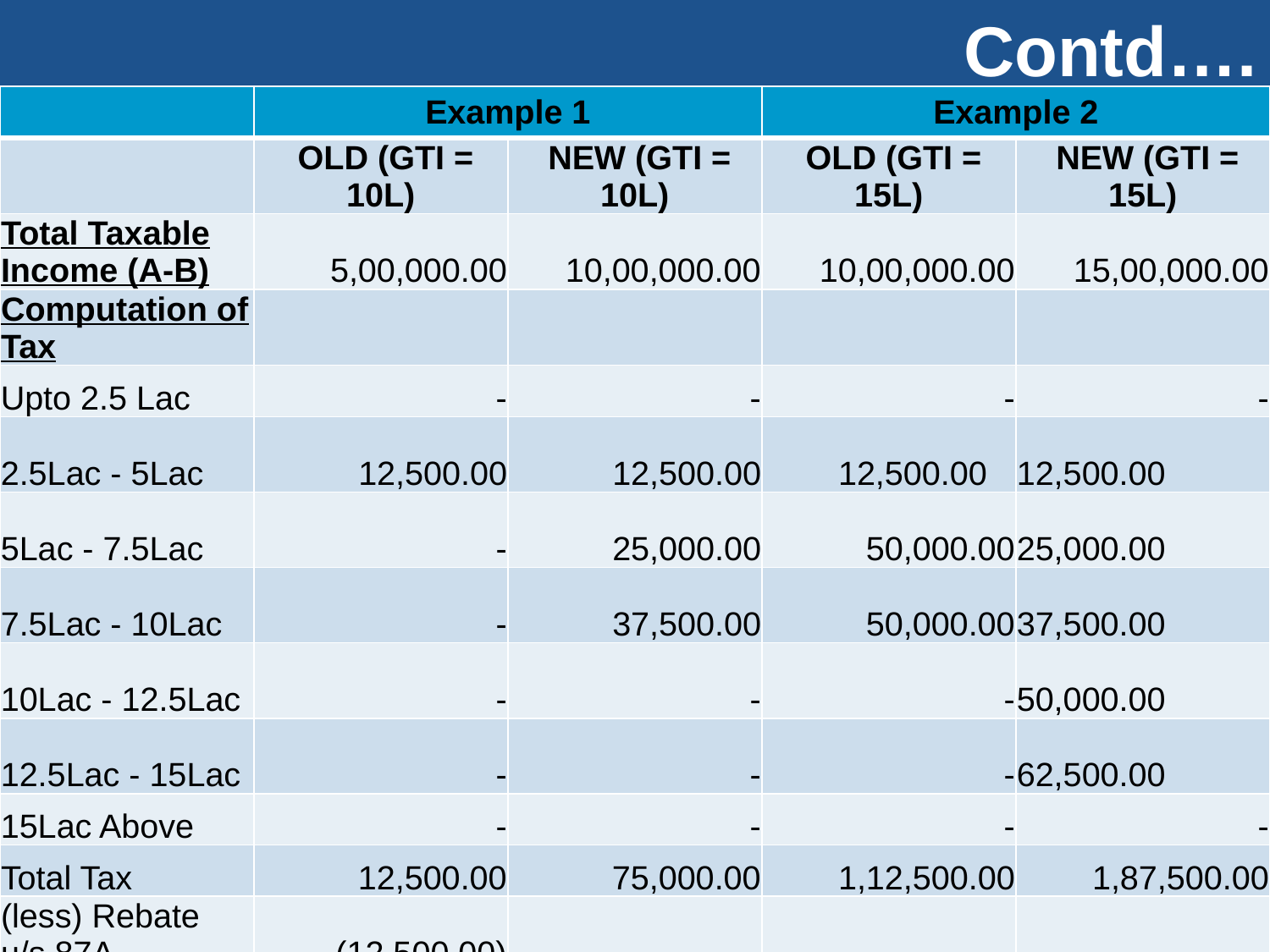

Contd….
#
|  | Example 1 |  | Example 2 |  |
| --- | --- | --- | --- | --- |
|  | OLD (GTI = 10L) | NEW (GTI = 10L) | OLD (GTI = 15L) | NEW (GTI = 15L) |
| Total Taxable Income (A-B) | 5,00,000.00 | 10,00,000.00 | 10,00,000.00 | 15,00,000.00 |
| Computation of Tax |  |  |  |  |
| Upto 2.5 Lac | - | - | - | - |
| 2.5Lac - 5Lac | 12,500.00 | 12,500.00 | 12,500.00 | 12,500.00 |
| 5Lac - 7.5Lac | - | 25,000.00 | 50,000.00 | 25,000.00 |
| 7.5Lac - 10Lac | - | 37,500.00 | 50,000.00 | 37,500.00 |
| 10Lac - 12.5Lac | - | - | - | 50,000.00 |
| 12.5Lac - 15Lac | - | - | - | 62,500.00 |
| 15Lac Above | - | - | - | - |
| Total Tax | 12,500.00 | 75,000.00 | 1,12,500.00 | 1,87,500.00 |
| (less) Rebate u/s 87A | (12,500.00) | - | - | - |
| ADD: Cess @ 4% | - | 3,000.00 | 4,500.00 | 7,500.00 |
| Total Tax Liability | - | 78,000.00 | 1,17,000.00 | 1,95,000.00 |